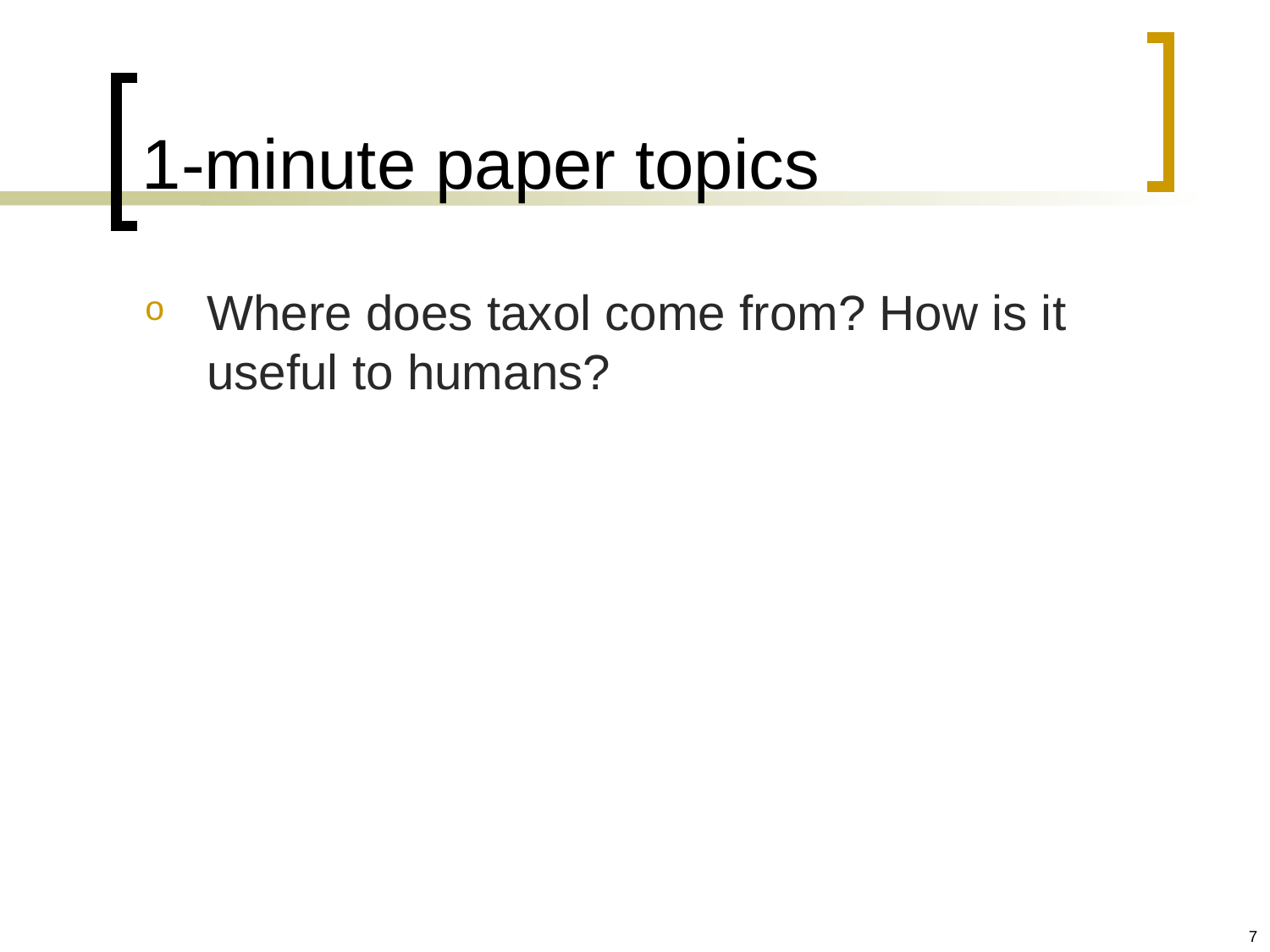

# 1-minute paper topics
Where does taxol come from? How is it useful to humans?